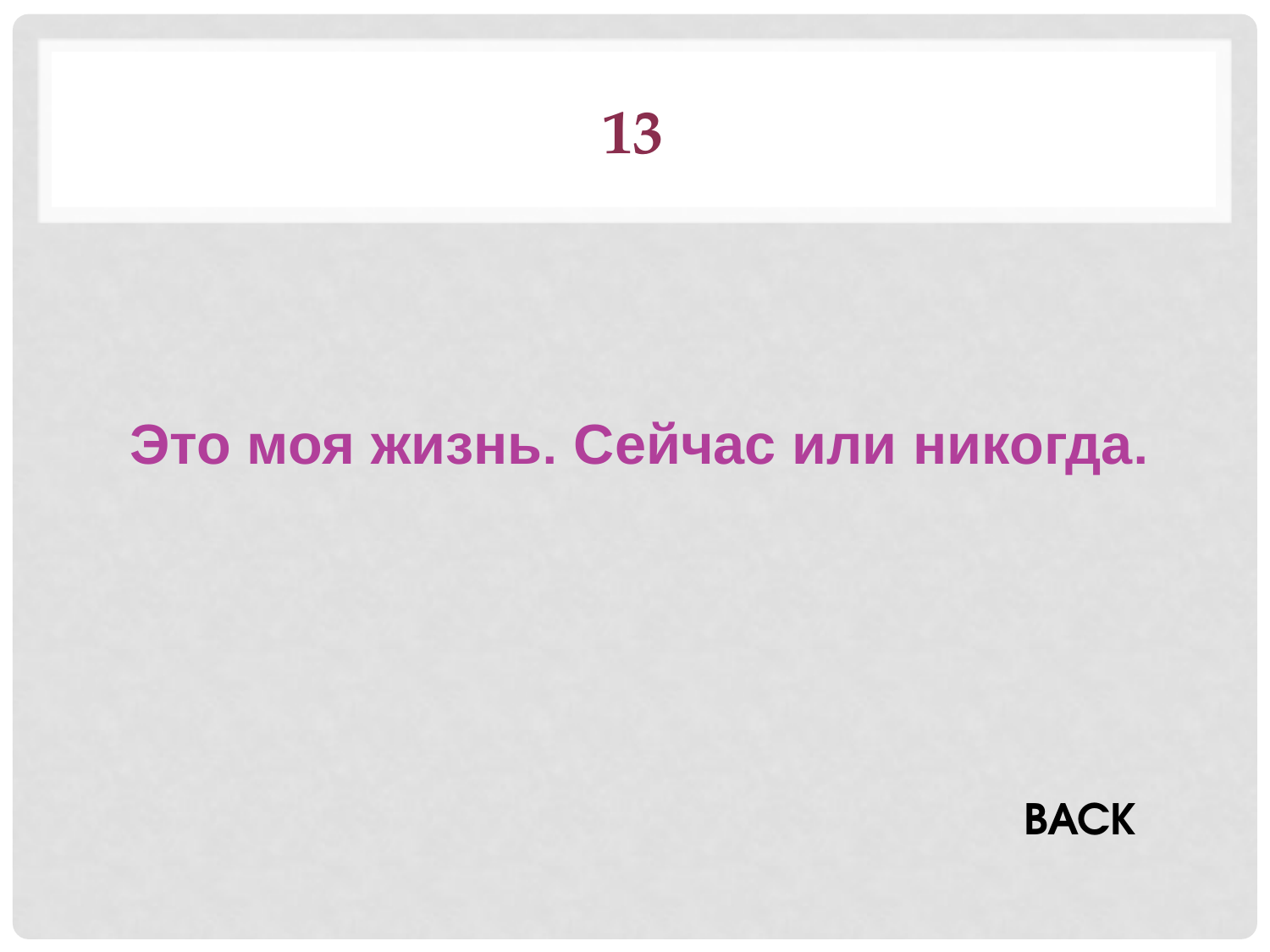

# 13

Это моя жизнь. Сейчас или никогда.
BACK